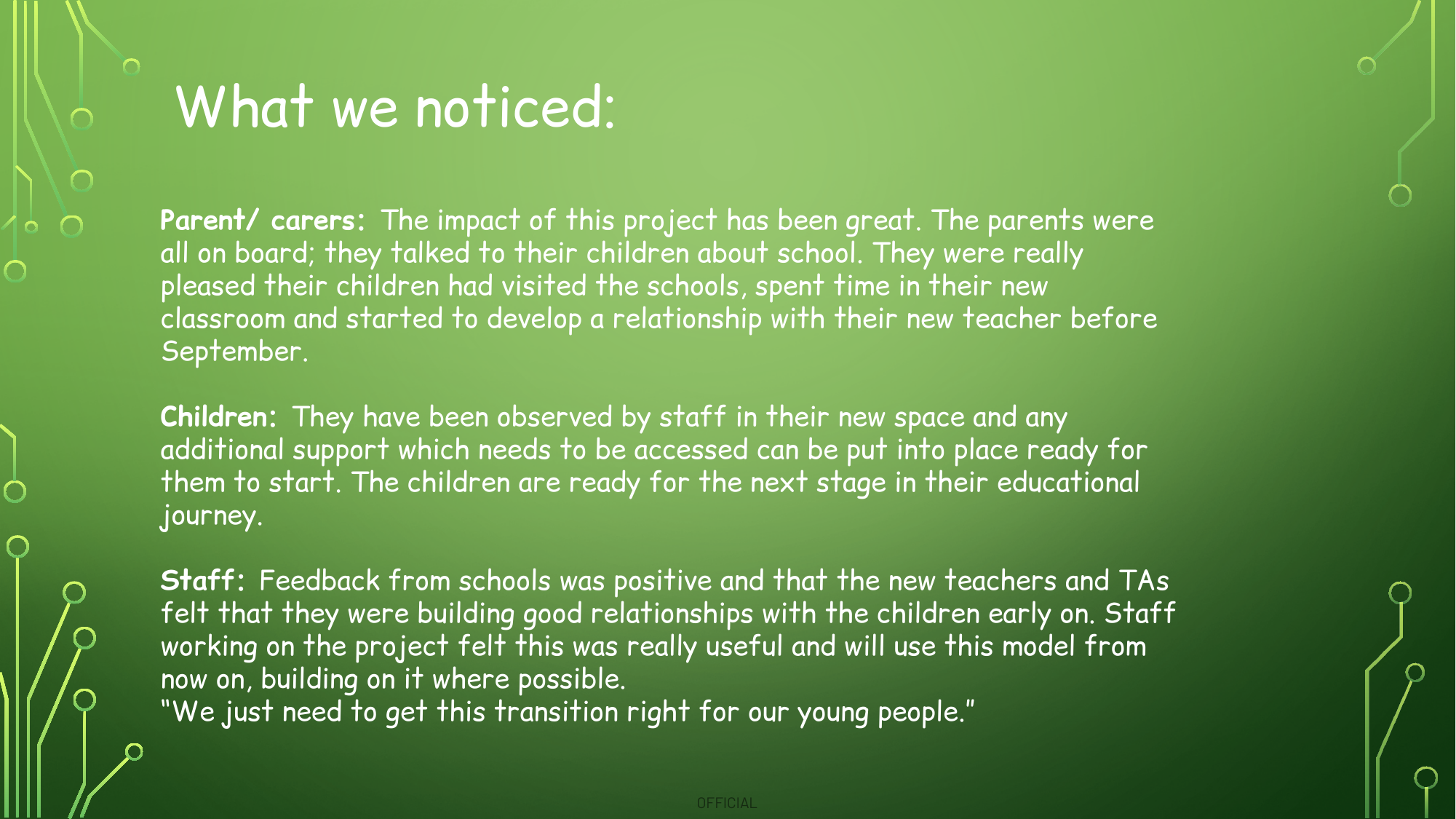

# What we noticed:
Parent/ carers: The impact of this project has been great. The parents were all on board; they talked to their children about school. They were really pleased their children had visited the schools, spent time in their new classroom and started to develop a relationship with their new teacher before September.

Children: They have been observed by staff in their new space and any additional support which needs to be accessed can be put into place ready for them to start. The children are ready for the next stage in their educational journey.

Staff: Feedback from schools was positive and that the new teachers and TAs felt that they were building good relationships with the children early on. Staff working on the project felt this was really useful and will use this model from now on, building on it where possible.
“We just need to get this transition right for our young people.”